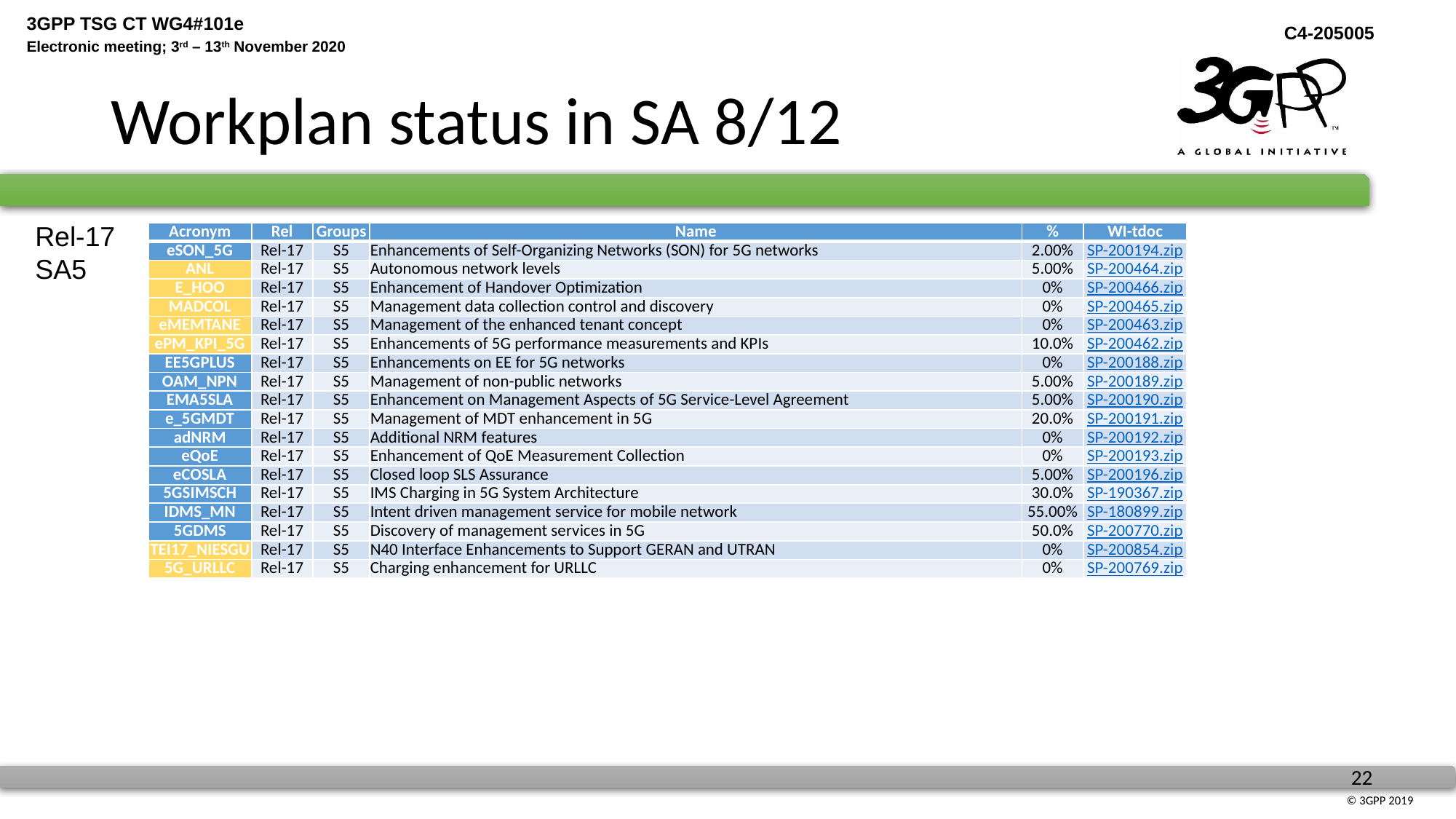

# Workplan status in SA 8/12
Rel-17
SA5
| Acronym | Rel | Groups | Name | % | WI-tdoc |
| --- | --- | --- | --- | --- | --- |
| eSON\_5G | Rel-17 | S5 | Enhancements of Self-Organizing Networks (SON) for 5G networks | 2.00% | SP-200194.zip |
| ANL | Rel-17 | S5 | Autonomous network levels | 5.00% | SP-200464.zip |
| E\_HOO | Rel-17 | S5 | Enhancement of Handover Optimization | 0% | SP-200466.zip |
| MADCOL | Rel-17 | S5 | Management data collection control and discovery | 0% | SP-200465.zip |
| eMEMTANE | Rel-17 | S5 | Management of the enhanced tenant concept | 0% | SP-200463.zip |
| ePM\_KPI\_5G | Rel-17 | S5 | Enhancements of 5G performance measurements and KPIs | 10.0% | SP-200462.zip |
| EE5GPLUS | Rel-17 | S5 | Enhancements on EE for 5G networks | 0% | SP-200188.zip |
| OAM\_NPN | Rel-17 | S5 | Management of non-public networks | 5.00% | SP-200189.zip |
| EMA5SLA | Rel-17 | S5 | Enhancement on Management Aspects of 5G Service-Level Agreement | 5.00% | SP-200190.zip |
| e\_5GMDT | Rel-17 | S5 | Management of MDT enhancement in 5G | 20.0% | SP-200191.zip |
| adNRM | Rel-17 | S5 | Additional NRM features | 0% | SP-200192.zip |
| eQoE | Rel-17 | S5 | Enhancement of QoE Measurement Collection | 0% | SP-200193.zip |
| eCOSLA | Rel-17 | S5 | Closed loop SLS Assurance | 5.00% | SP-200196.zip |
| 5GSIMSCH | Rel-17 | S5 | IMS Charging in 5G System Architecture | 30.0% | SP-190367.zip |
| IDMS\_MN | Rel-17 | S5 | Intent driven management service for mobile network | 55.00% | SP-180899.zip |
| 5GDMS | Rel-17 | S5 | Discovery of management services in 5G | 50.0% | SP-200770.zip |
| TEI17\_NIESGU | Rel-17 | S5 | N40 Interface Enhancements to Support GERAN and UTRAN | 0% | SP-200854.zip |
| 5G\_URLLC | Rel-17 | S5 | Charging enhancement for URLLC | 0% | SP-200769.zip |